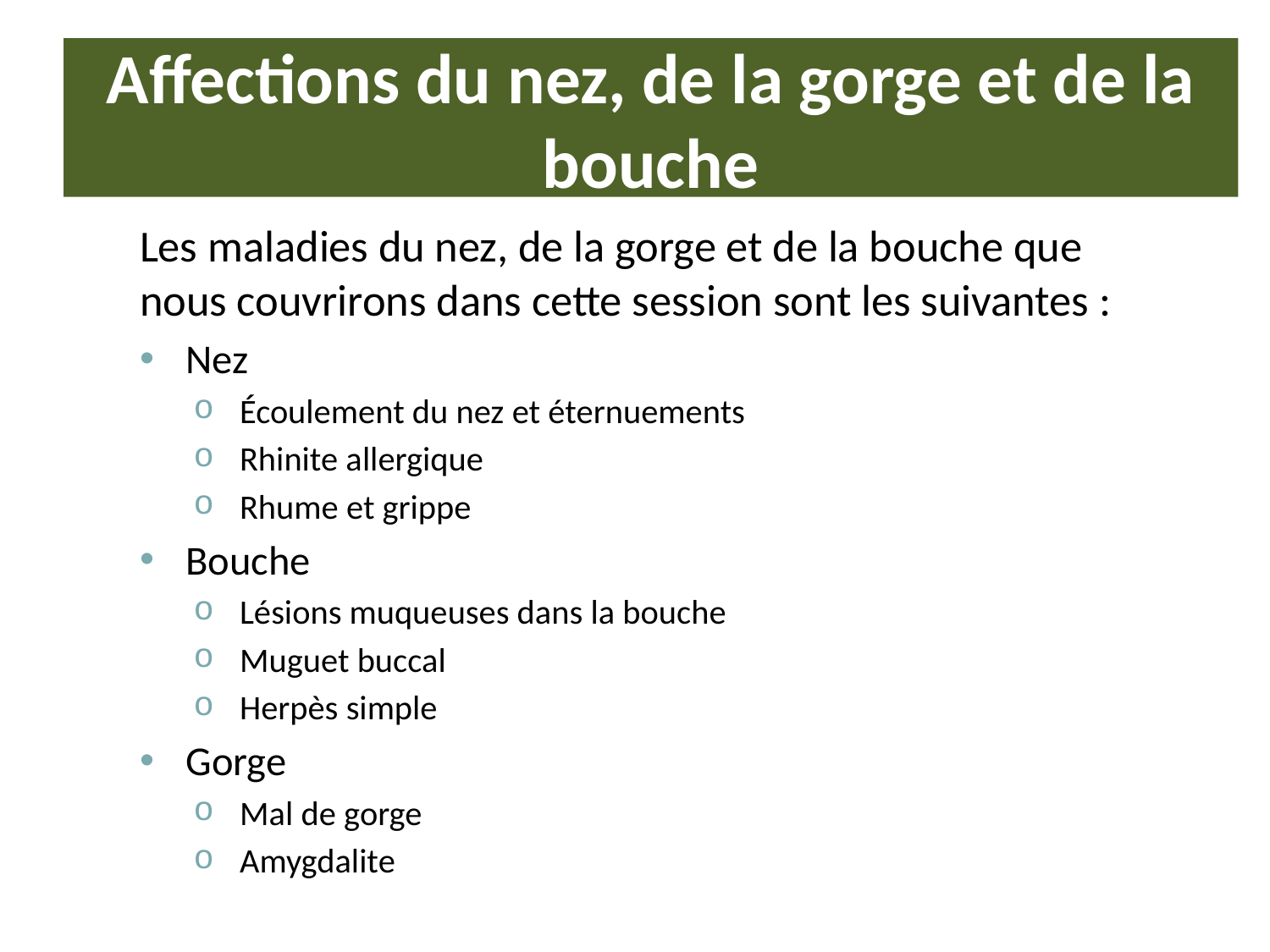

# Affections du nez, de la gorge et de la bouche
Les maladies du nez, de la gorge et de la bouche que nous couvrirons dans cette session sont les suivantes :
Nez
Écoulement du nez et éternuements
Rhinite allergique
Rhume et grippe
Bouche
Lésions muqueuses dans la bouche
Muguet buccal
Herpès simple
Gorge
Mal de gorge
Amygdalite